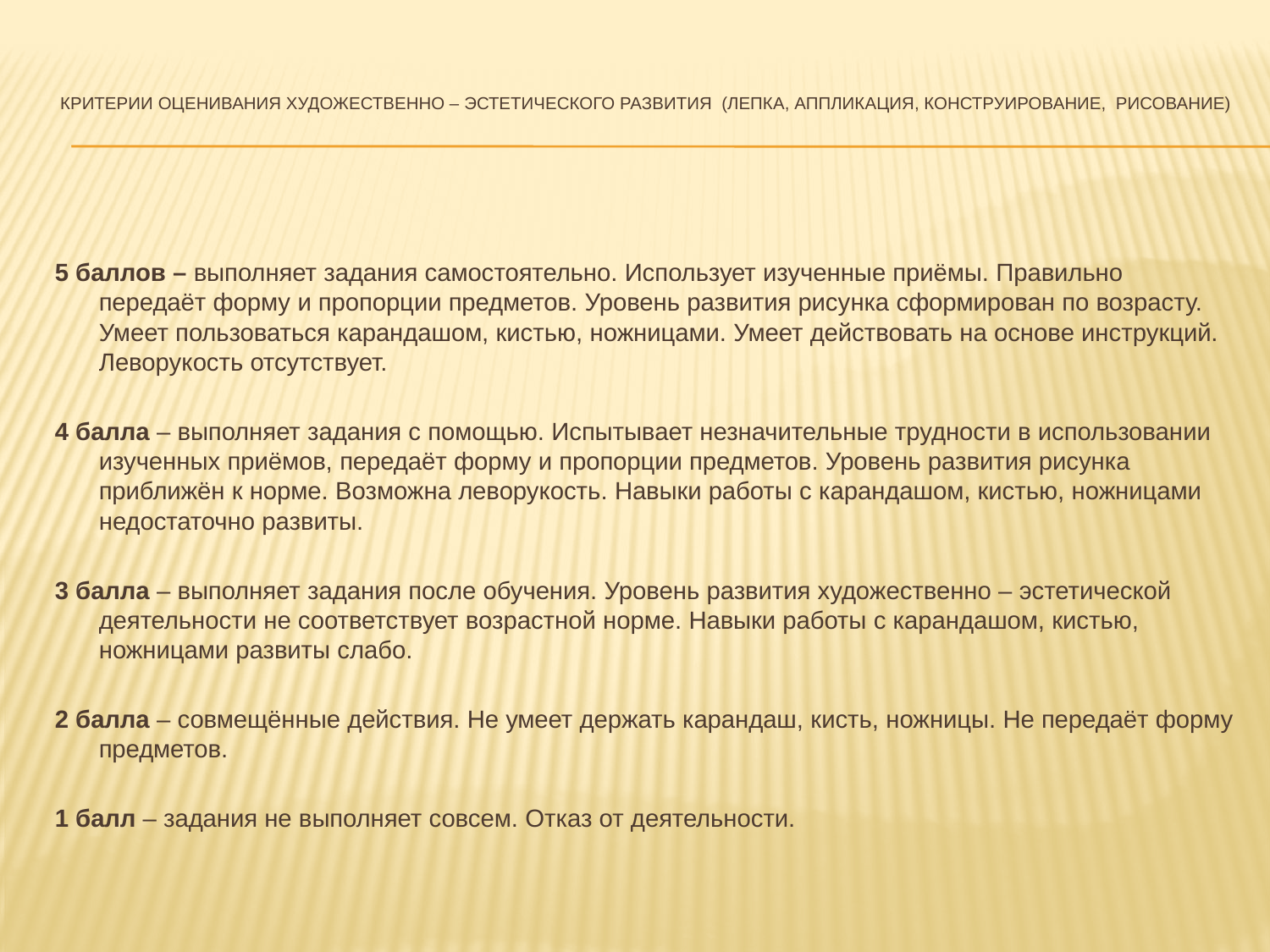

# Критерии оценивания художественно – эстетического развития  (лепка, аппликация, конструирование,  рисование)

5 баллов – выполняет задания самостоятельно. Использует изученные приёмы. Правильно передаёт форму и пропорции предметов. Уровень развития рисунка сформирован по возрасту. Умеет пользоваться карандашом, кистью, ножницами. Умеет действовать на основе инструкций. Леворукость отсутствует.

4 балла – выполняет задания с помощью. Испытывает незначительные трудности в использовании изученных приёмов, передаёт форму и пропорции предметов. Уровень развития рисунка приближён к норме. Возможна леворукость. Навыки работы с карандашом, кистью, ножницами недостаточно развиты.

3 балла – выполняет задания после обучения. Уровень развития художественно – эстетической деятельности не соответствует возрастной норме. Навыки работы с карандашом, кистью, ножницами развиты слабо.

2 балла – совмещённые действия. Не умеет держать карандаш, кисть, ножницы. Не передаёт форму предметов.

1 балл – задания не выполняет совсем. Отказ от деятельности.